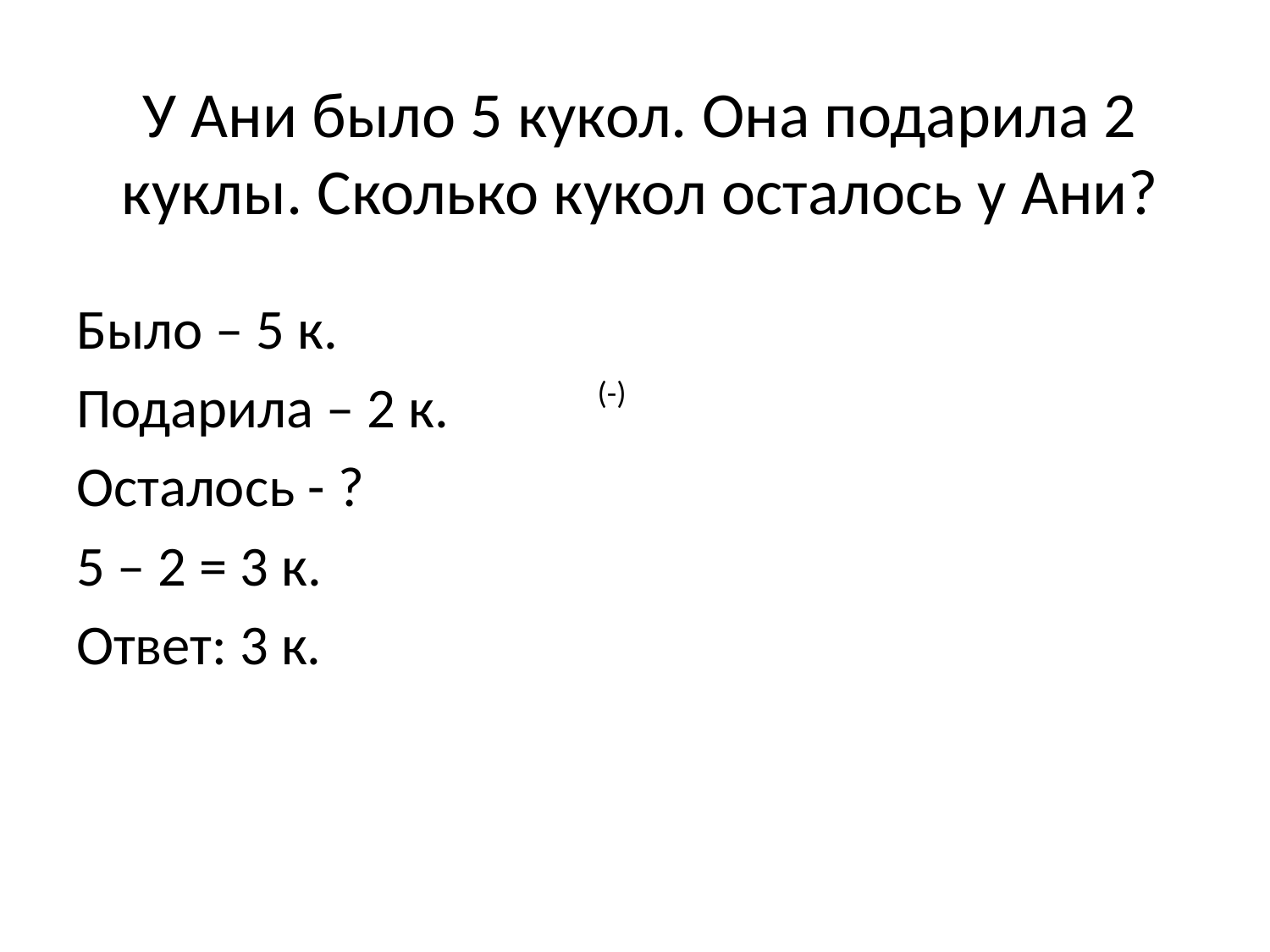

# У Ани было 5 кукол. Она подарила 2 куклы. Сколько кукол осталось у Ани?
Было – 5 к.
Подарила – 2 к.
Осталось - ?
5 – 2 = 3 к.
Ответ: 3 к.
(-)